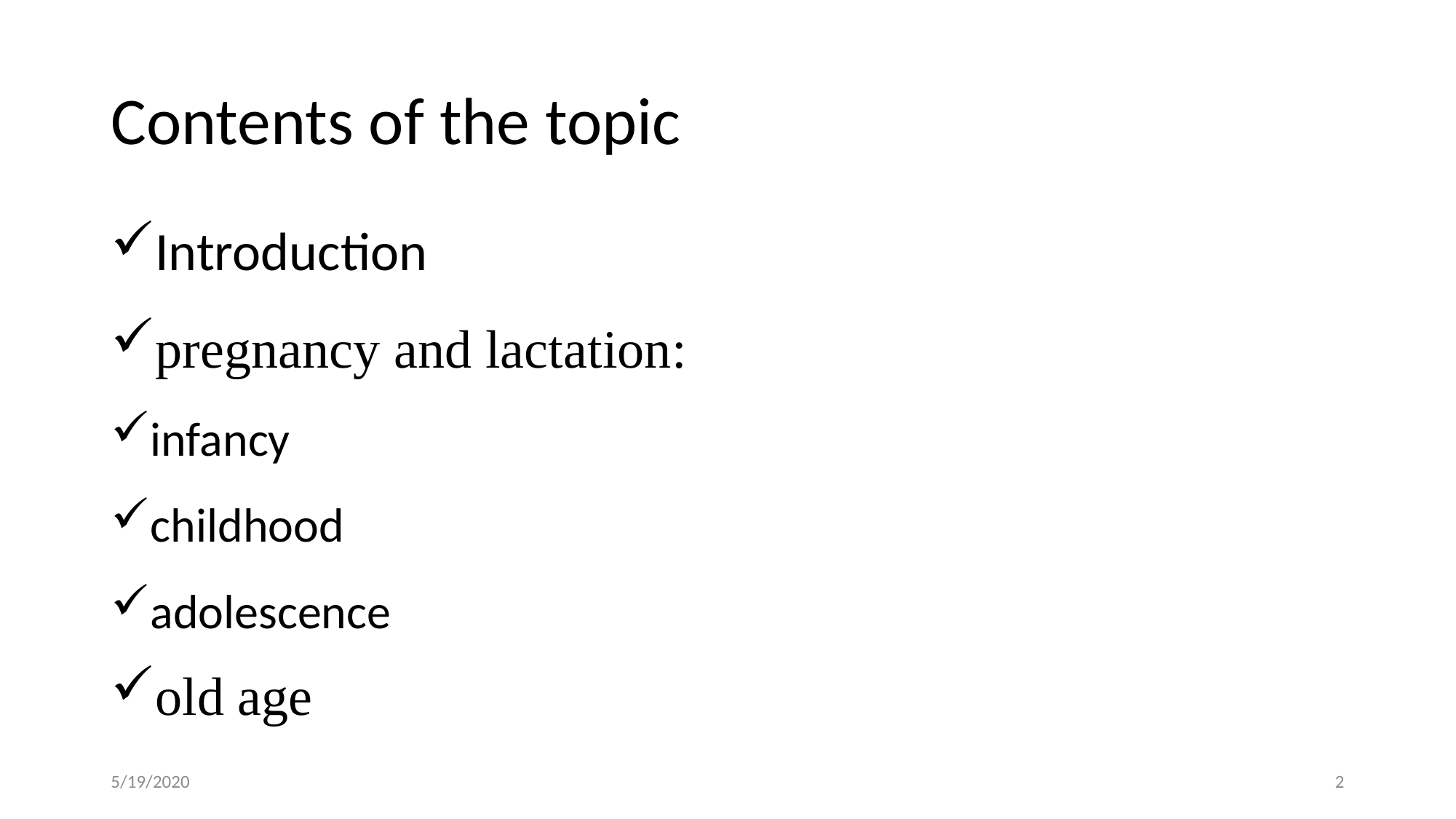

# Contents of the topic
Introduction
pregnancy and lactation:
infancy
childhood
adolescence
old age
5/19/2020
2